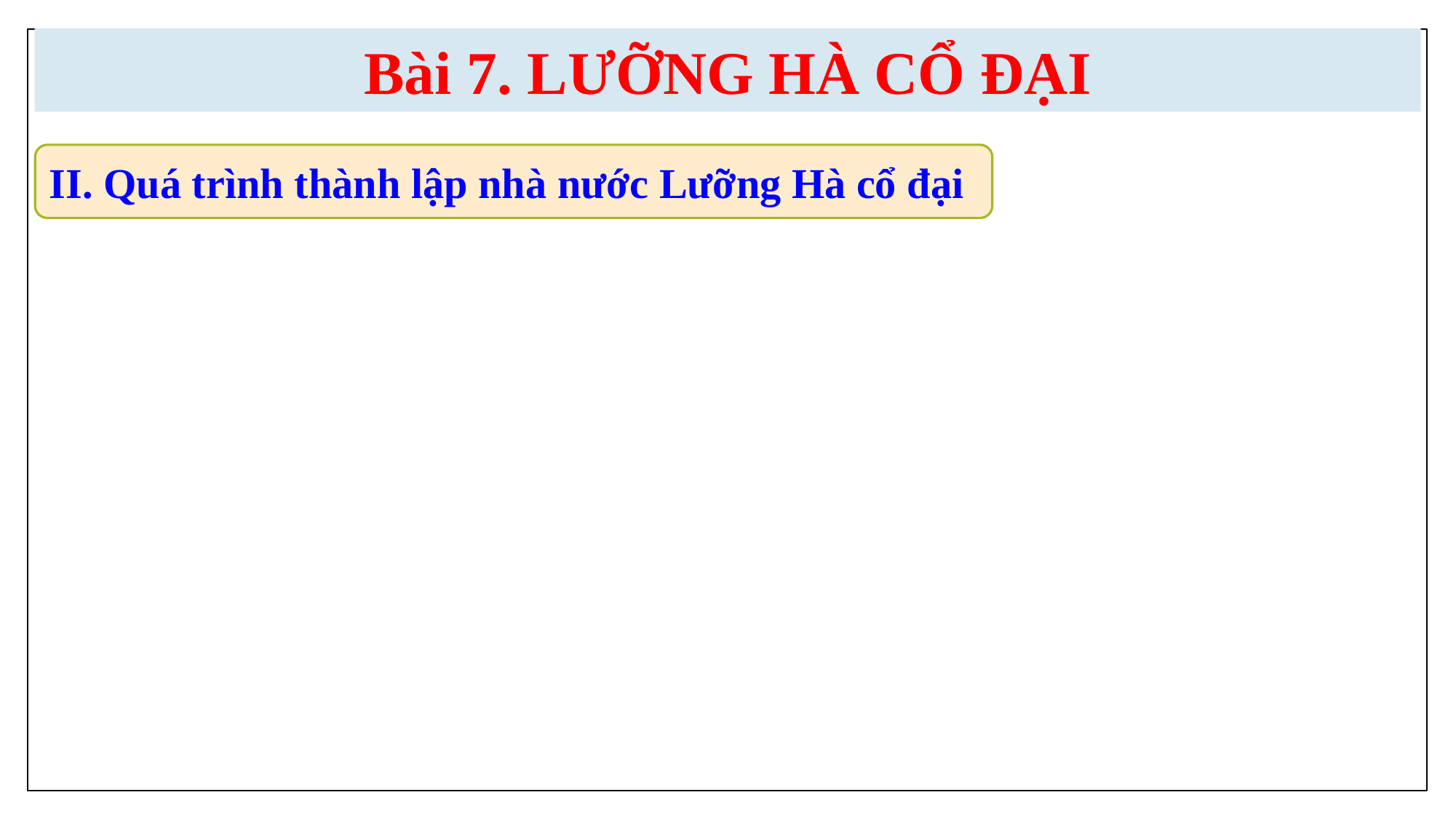

Bài 7. LƯỠNG HÀ CỔ ĐẠI

II. Quá trình thành lập nhà nước Lưỡng Hà cổ đại